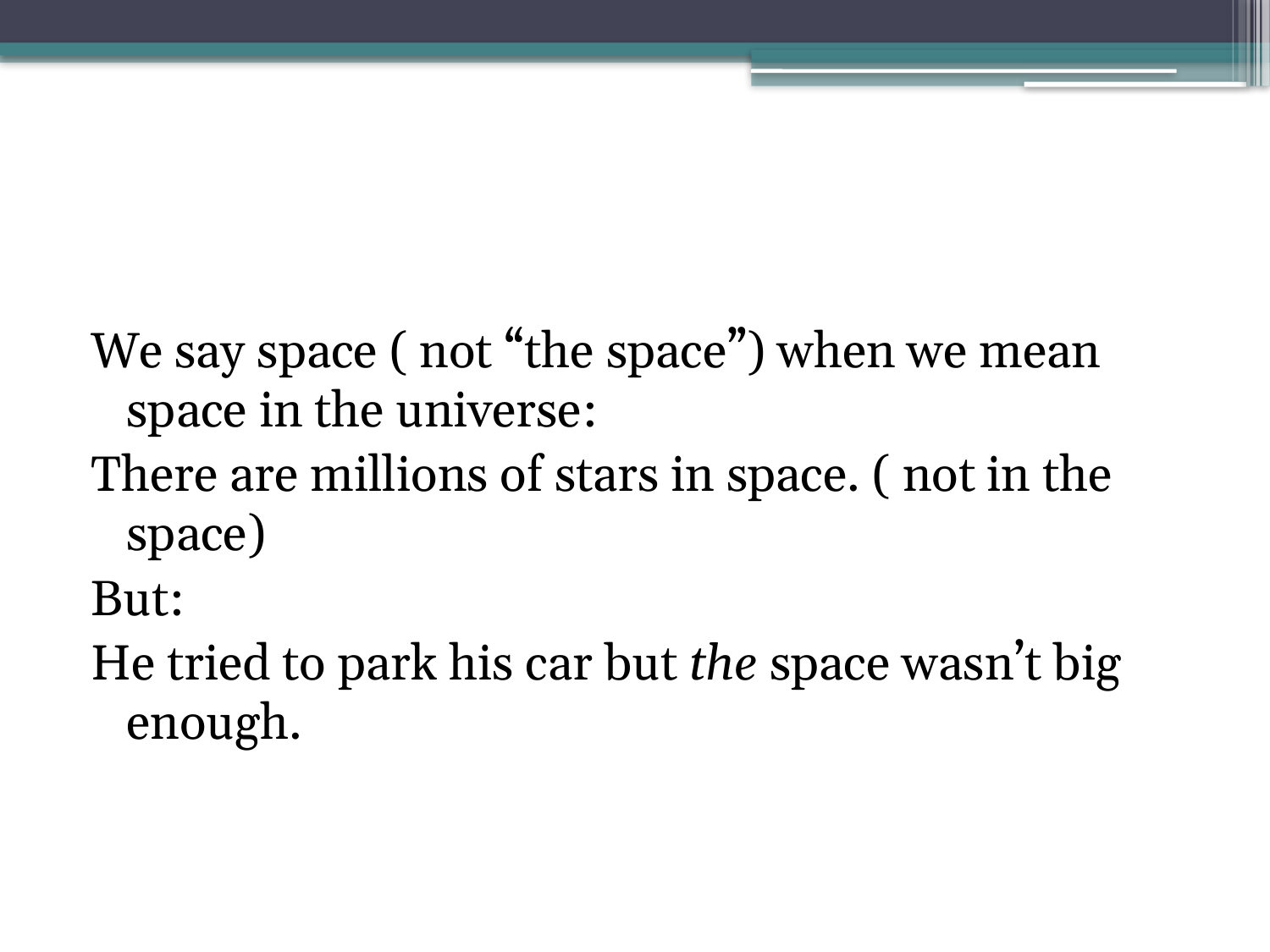

We say space ( not “the space”) when we mean space in the universe:
There are millions of stars in space. ( not in the space)
But:
He tried to park his car but the space wasn’t big enough.